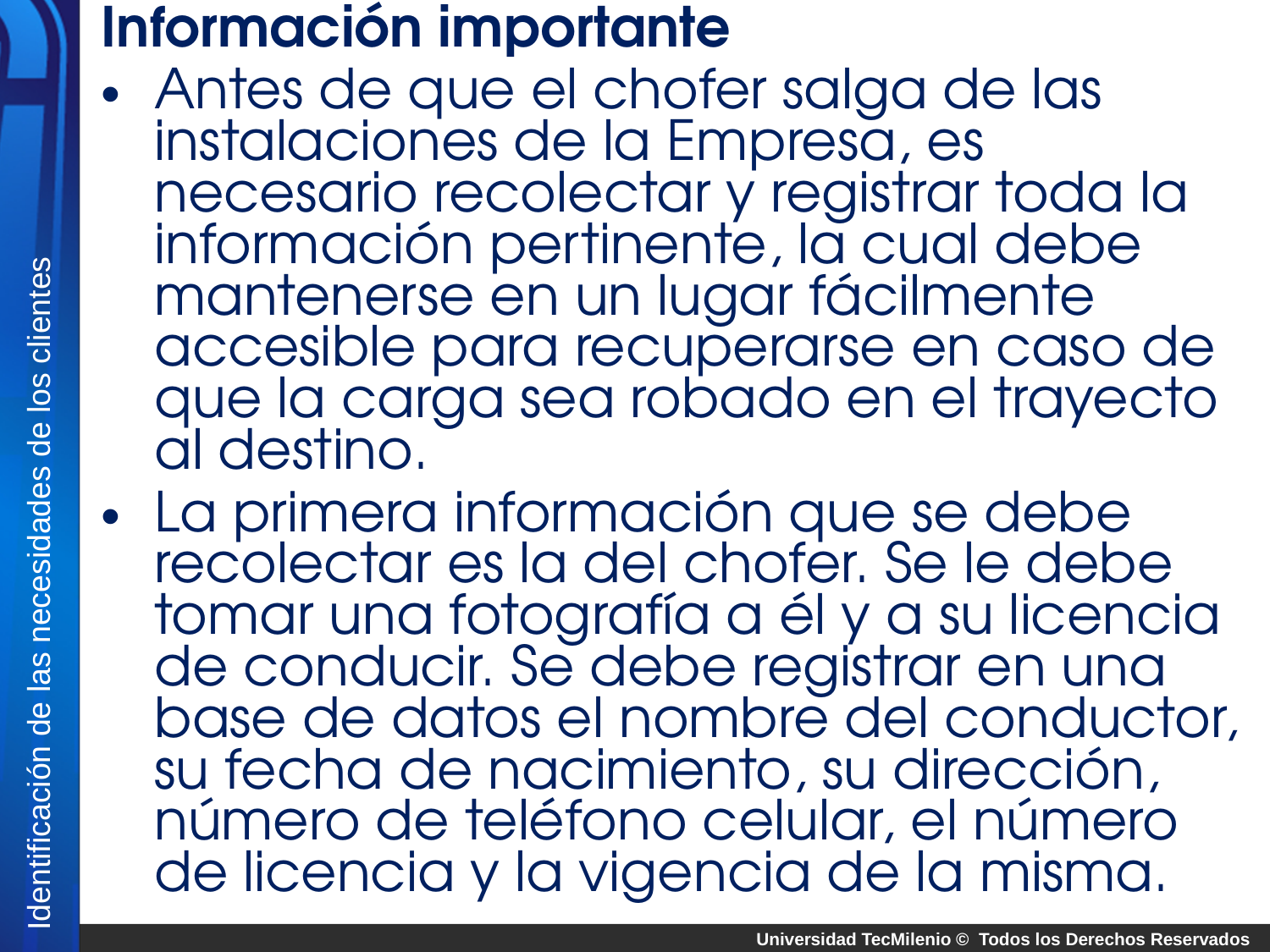

Información importante
Antes de que el chofer salga de las instalaciones de la Empresa, es necesario recolectar y registrar toda la información pertinente, la cual debe mantenerse en un lugar fácilmente accesible para recuperarse en caso de que la carga sea robado en el trayecto al destino.
La primera información que se debe recolectar es la del chofer. Se le debe tomar una fotografía a él y a su licencia de conducir. Se debe registrar en una base de datos el nombre del conductor, su fecha de nacimiento, su dirección, número de teléfono celular, el número de licencia y la vigencia de la misma.

Identificación de las necesidades de los clientes